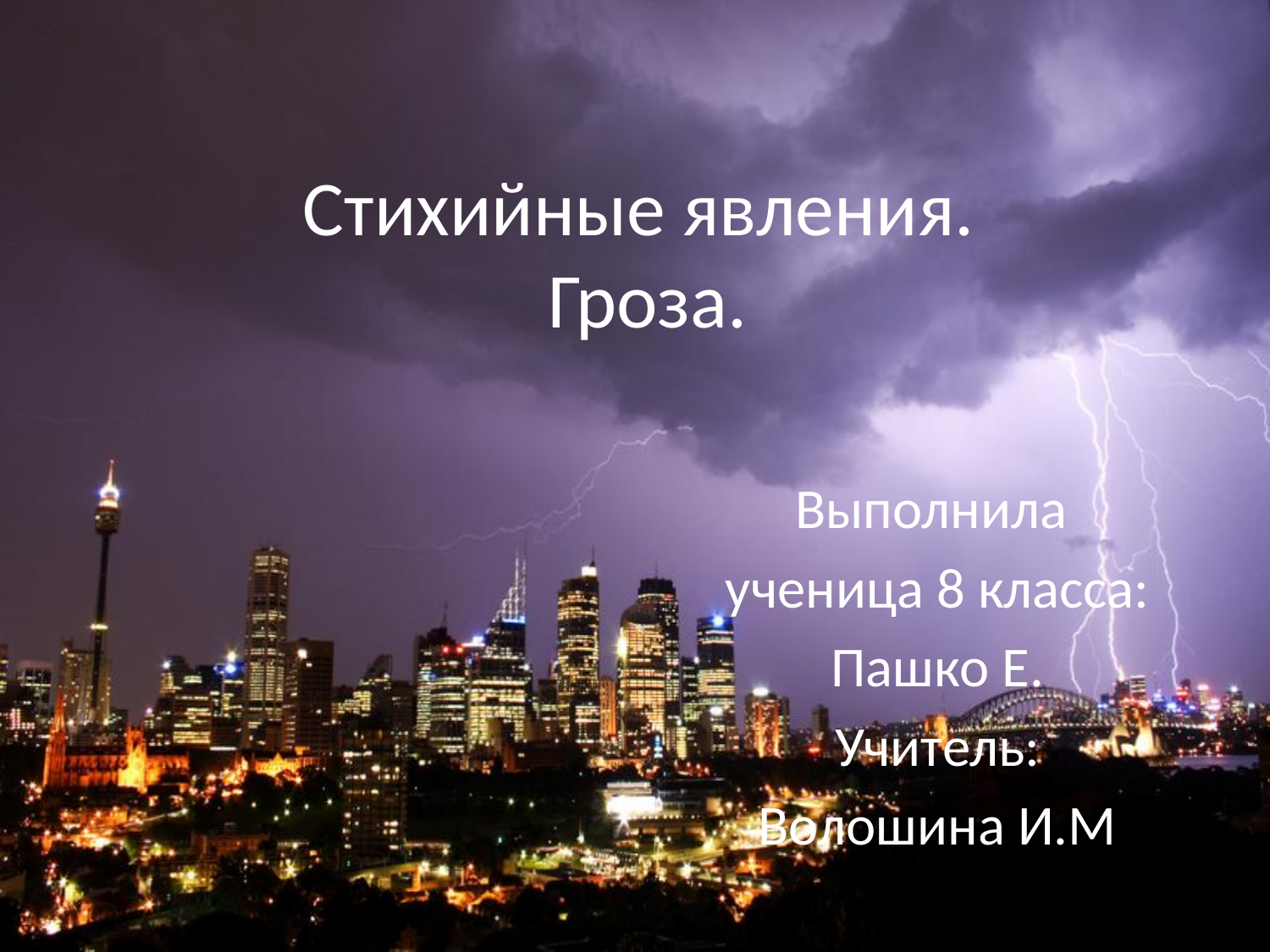

# Стихийные явления. Гроза.
Выполнила
ученица 8 класса:
Пашко Е.
Учитель:
Волошина И.М